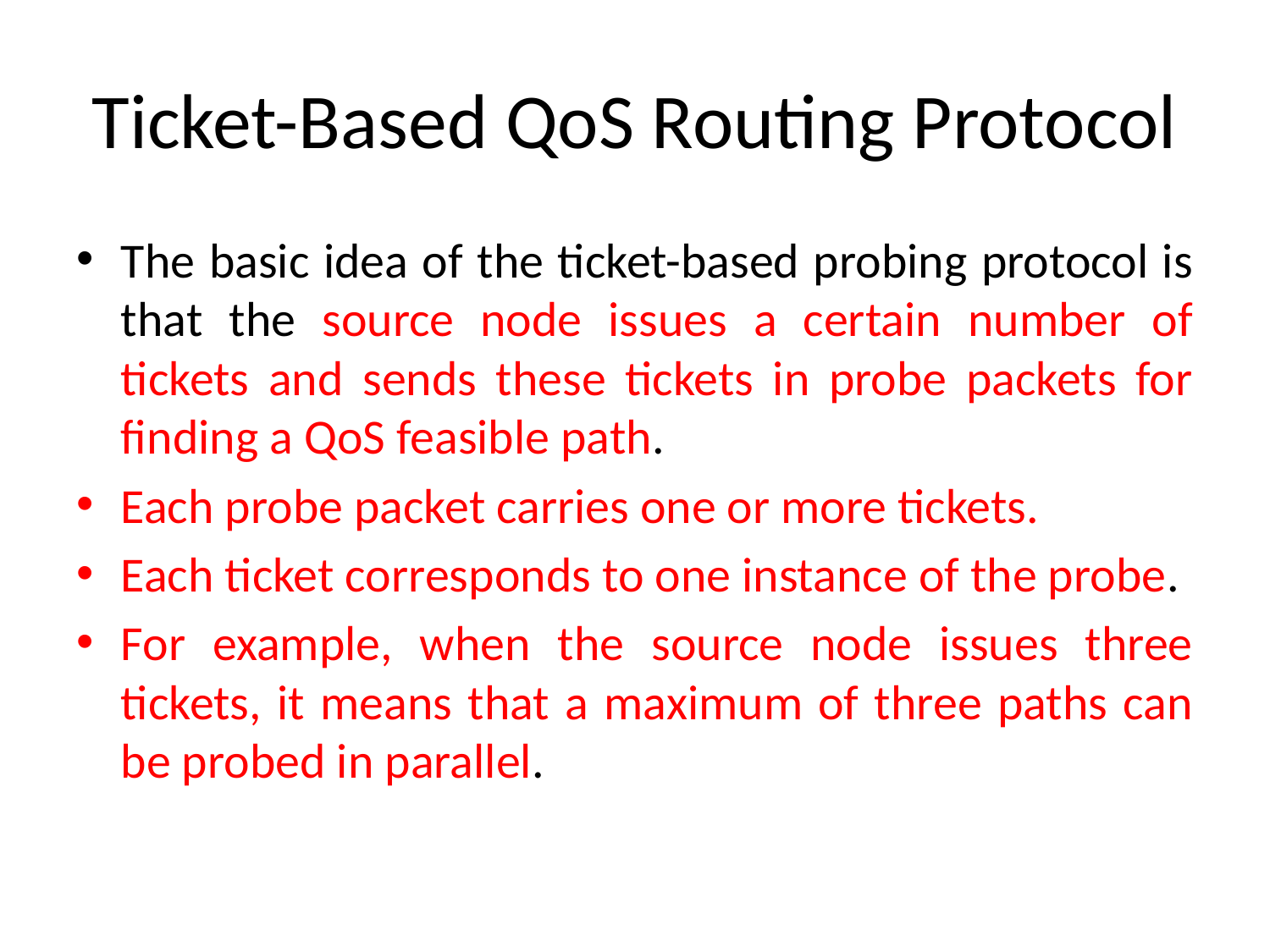

# Ticket-Based QoS Routing Protocol
The basic idea of the ticket-based probing protocol is that the source node issues a certain number of tickets and sends these tickets in probe packets for finding a QoS feasible path.
Each probe packet carries one or more tickets.
Each ticket corresponds to one instance of the probe.
For example, when the source node issues three tickets, it means that a maximum of three paths can be probed in parallel.